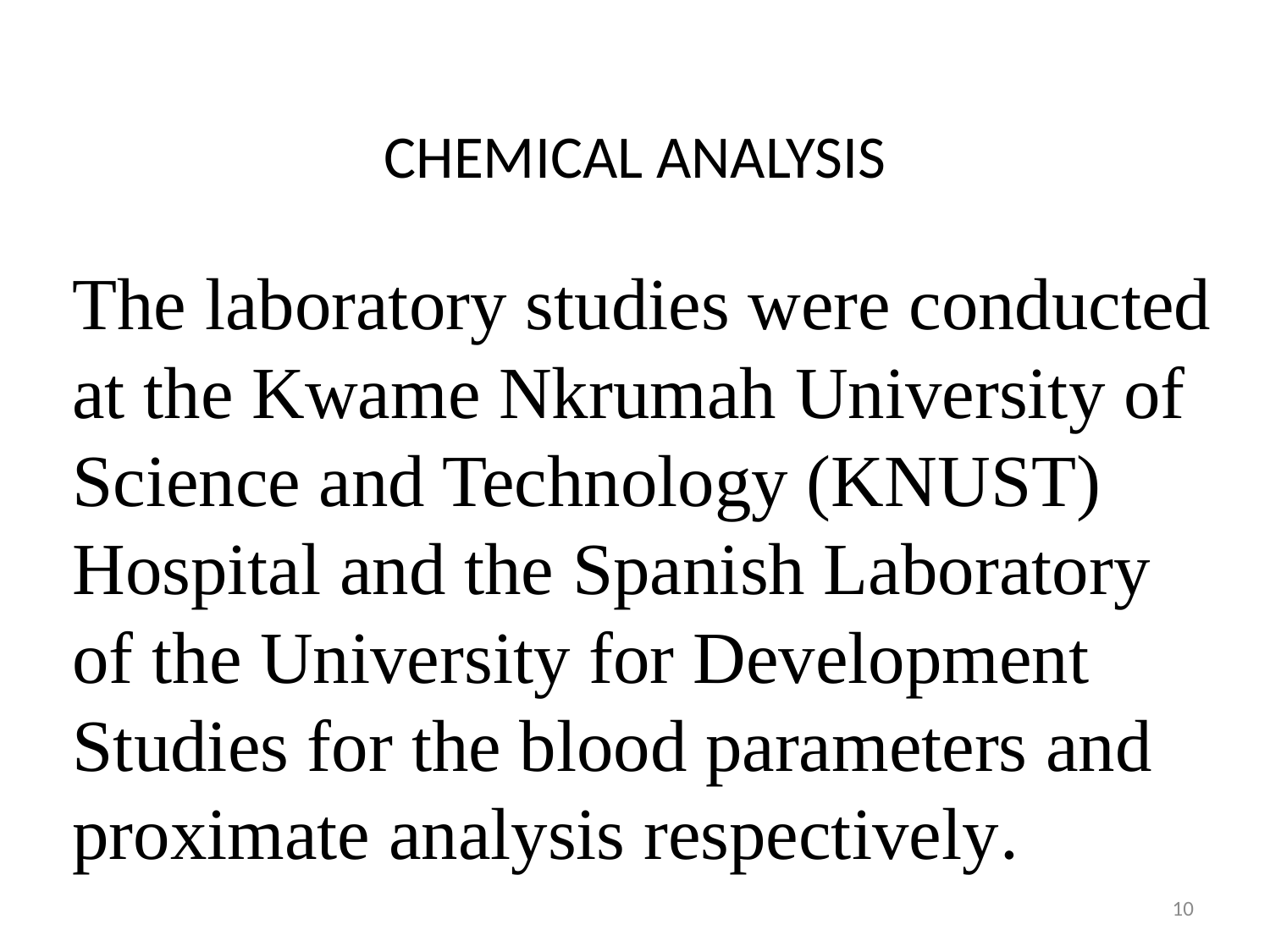

# CHEMICAL ANALYSIS
The laboratory studies were conducted at the Kwame Nkrumah University of Science and Technology (KNUST) Hospital and the Spanish Laboratory of the University for Development Studies for the blood parameters and proximate analysis respectively.

10